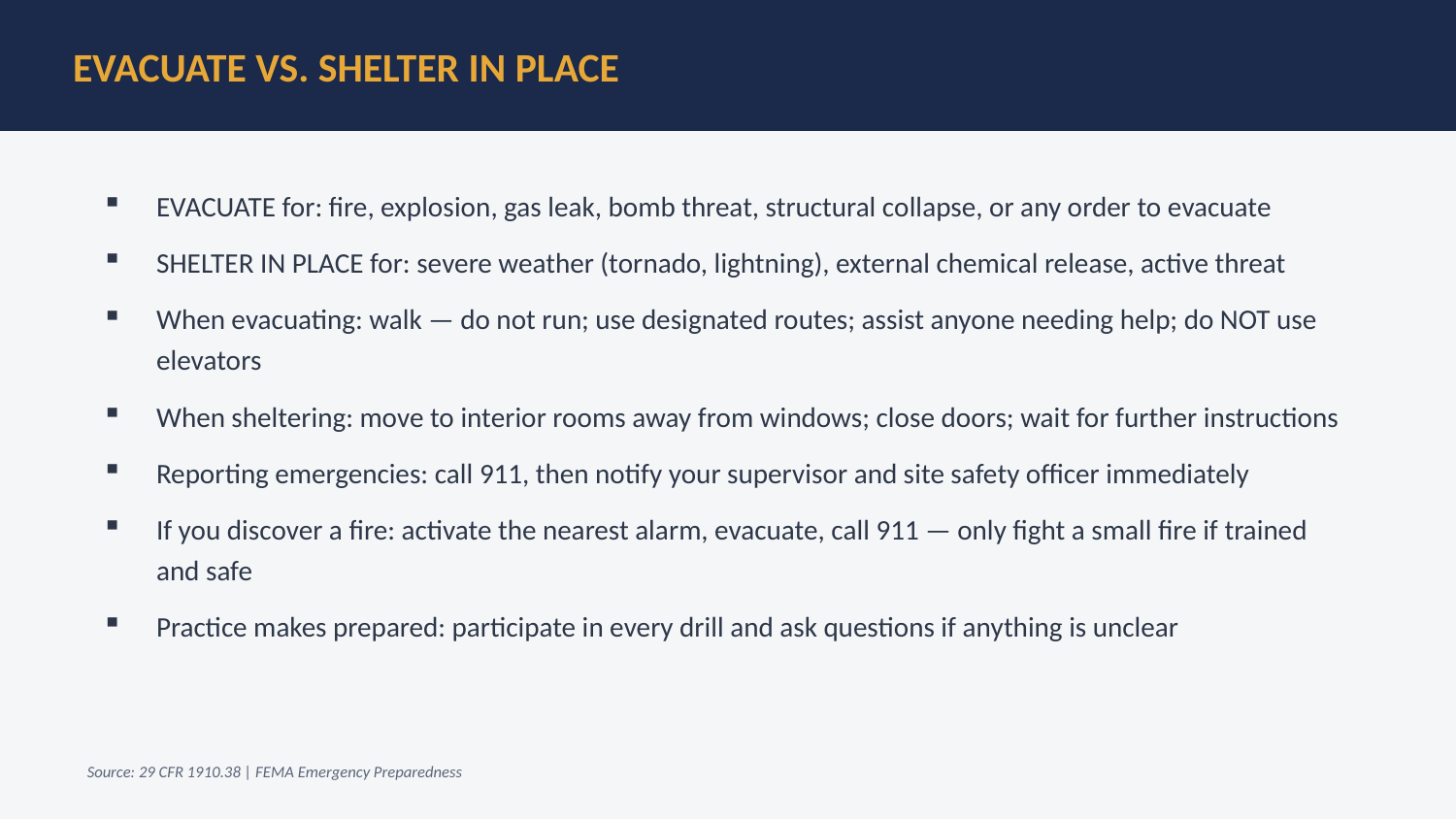

EVACUATE VS. SHELTER IN PLACE
EVACUATE for: fire, explosion, gas leak, bomb threat, structural collapse, or any order to evacuate
SHELTER IN PLACE for: severe weather (tornado, lightning), external chemical release, active threat
When evacuating: walk — do not run; use designated routes; assist anyone needing help; do NOT use elevators
When sheltering: move to interior rooms away from windows; close doors; wait for further instructions
Reporting emergencies: call 911, then notify your supervisor and site safety officer immediately
If you discover a fire: activate the nearest alarm, evacuate, call 911 — only fight a small fire if trained and safe
Practice makes prepared: participate in every drill and ask questions if anything is unclear
Source: 29 CFR 1910.38 | FEMA Emergency Preparedness